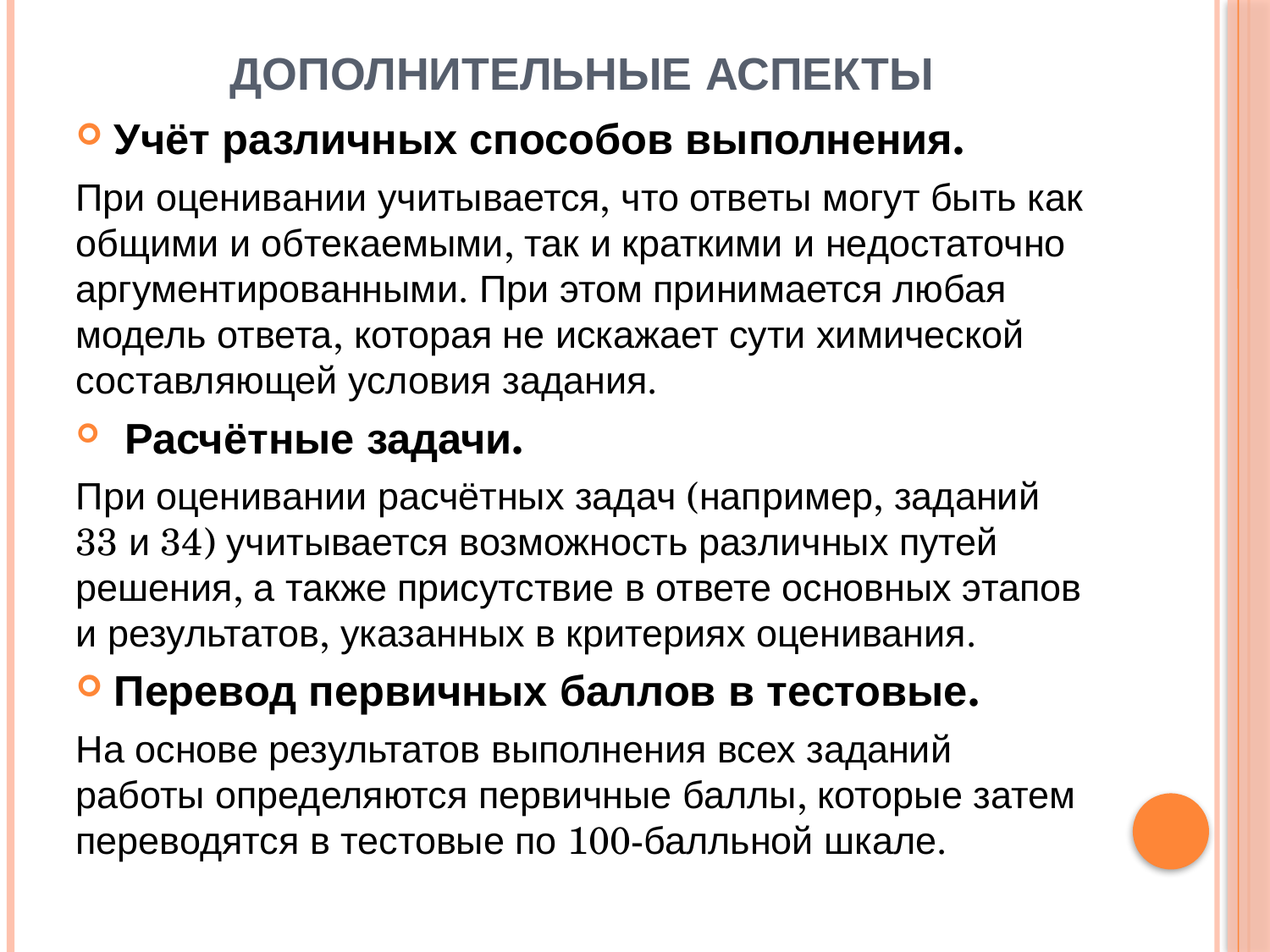

# Дополнительные аспекты
Учёт различных способов выполнения.
При оценивании учитывается, что ответы могут быть как общими и обтекаемыми, так и краткими и недостаточно аргументированными. При этом принимается любая модель ответа, которая не искажает сути химической составляющей условия задания.
 Расчётные задачи.
При оценивании расчётных задач (например, заданий 33 и 34) учитывается возможность различных путей решения, а также присутствие в ответе основных этапов и результатов, указанных в критериях оценивания.
Перевод первичных баллов в тестовые.
На основе результатов выполнения всех заданий работы определяются первичные баллы, которые затем переводятся в тестовые по 100-балльной шкале.